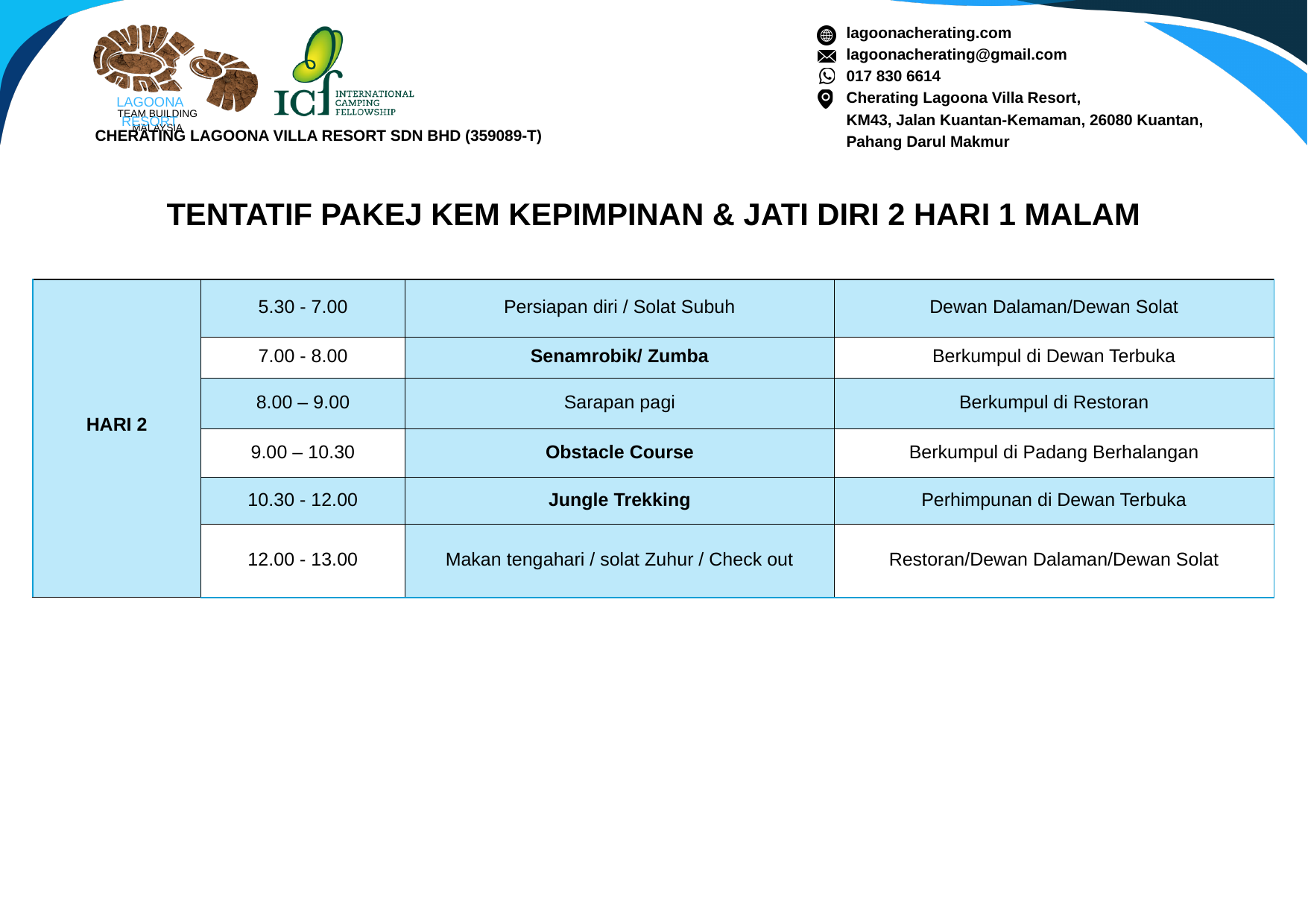

lagoonacherating.com
lagoonacherating@gmail.com
017 830 6614
Cherating Lagoona Villa Resort,
KM43, Jalan Kuantan-Kemaman, 26080 Kuantan,
Pahang Darul Makmur

LAGOONA RESORT
TEAM BUILDING MALAYSIA
CHERATING LAGOONA VILLA RESORT SDN BHD (359089-T)
TENTATIF PAKEJ KEM KEPIMPINAN & JATI DIRI 2 HARI 1 MALAM
| HARI 2 | 5.30 - 7.00 | Persiapan diri / Solat Subuh | Dewan Dalaman/Dewan Solat |
| --- | --- | --- | --- |
| HARI 2 | 7.00 - 8.00 | Senamrobik/ Zumba | Berkumpul di Dewan Terbuka |
| HARI 2 | 8.00 – 9.00 | Sarapan pagi | Berkumpul di Restoran |
| HARI 2 | 9.00 – 10.30 | Obstacle Course | Berkumpul di Padang Berhalangan |
| HARI 2 | 10.30 - 12.00 | Jungle Trekking | Perhimpunan di Dewan Terbuka |
| HARI 2 | 12.00 - 13.00 | Makan tengahari / solat Zuhur / Check out | Restoran/Dewan Dalaman/Dewan Solat |